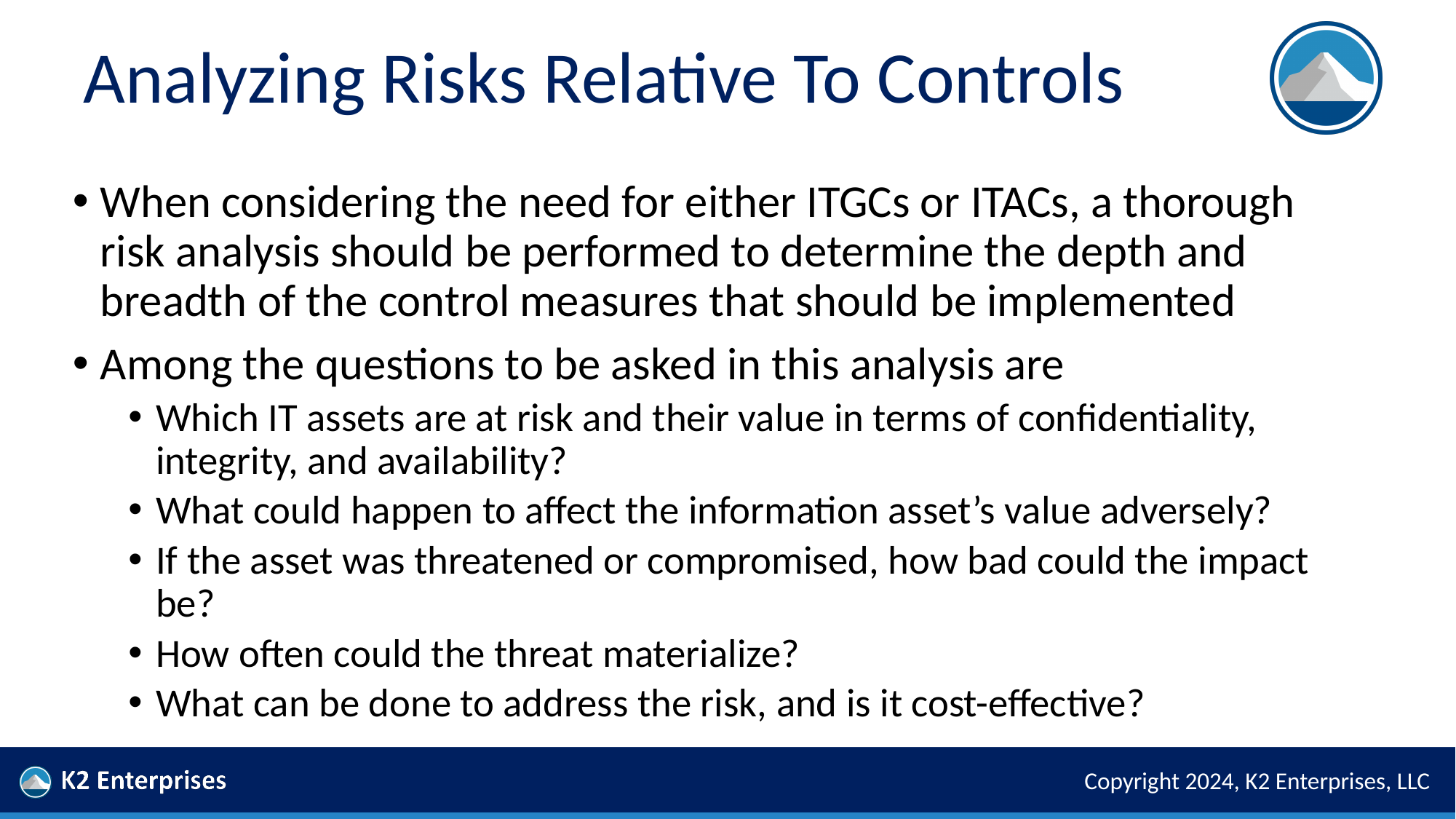

# Analyzing Risks Relative To Controls
When considering the need for either ITGCs or ITACs, a thorough risk analysis should be performed to determine the depth and breadth of the control measures that should be implemented
Among the questions to be asked in this analysis are
Which IT assets are at risk and their value in terms of confidentiality, integrity, and availability?
What could happen to affect the information asset’s value adversely?
If the asset was threatened or compromised, how bad could the impact be?
How often could the threat materialize?
What can be done to address the risk, and is it cost-effective?